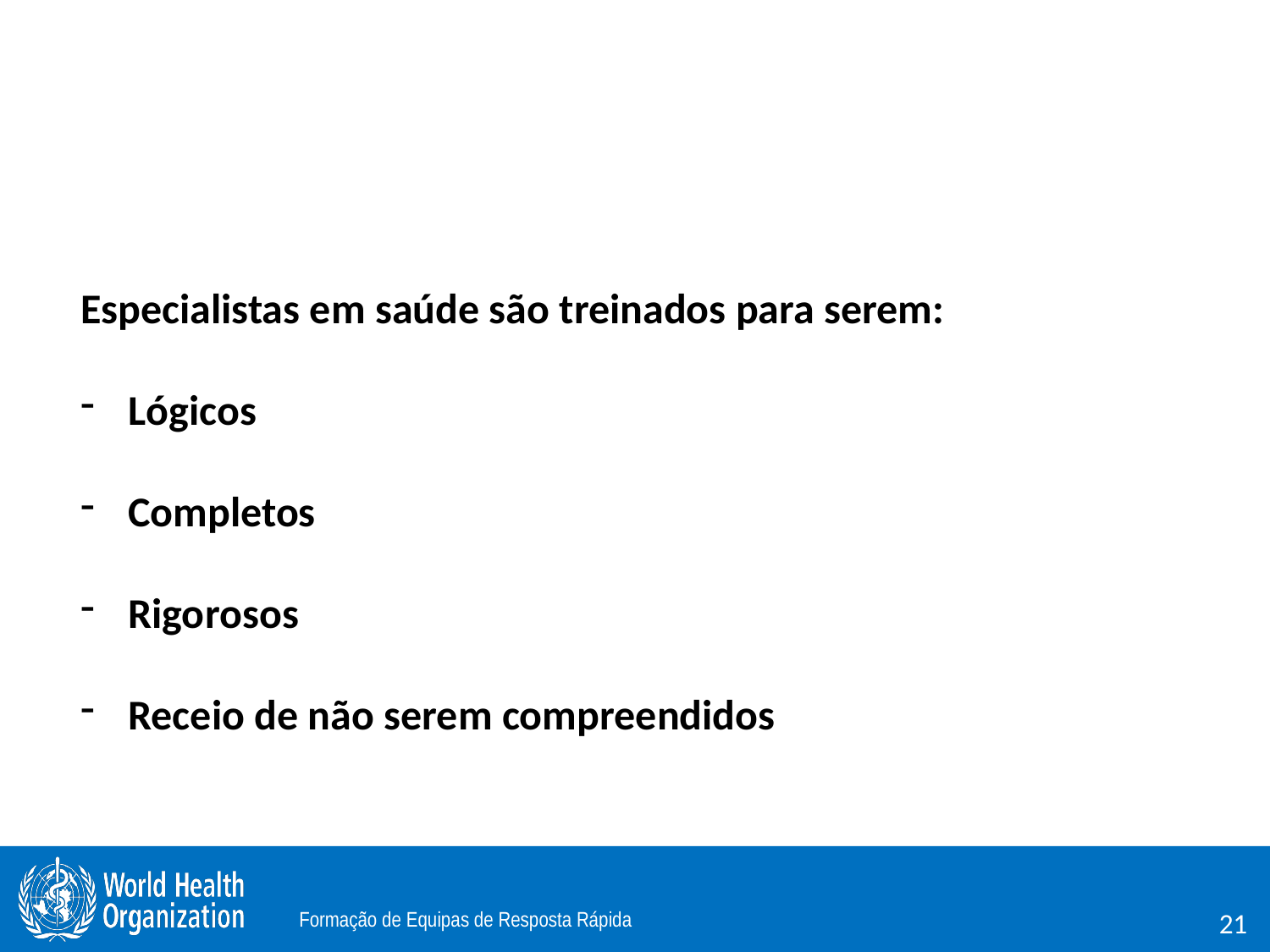

#
Desafios

Especialistas em saúde são treinados para serem:
Lógicos
Completos
Rigorosos
Receio de não serem compreendidos